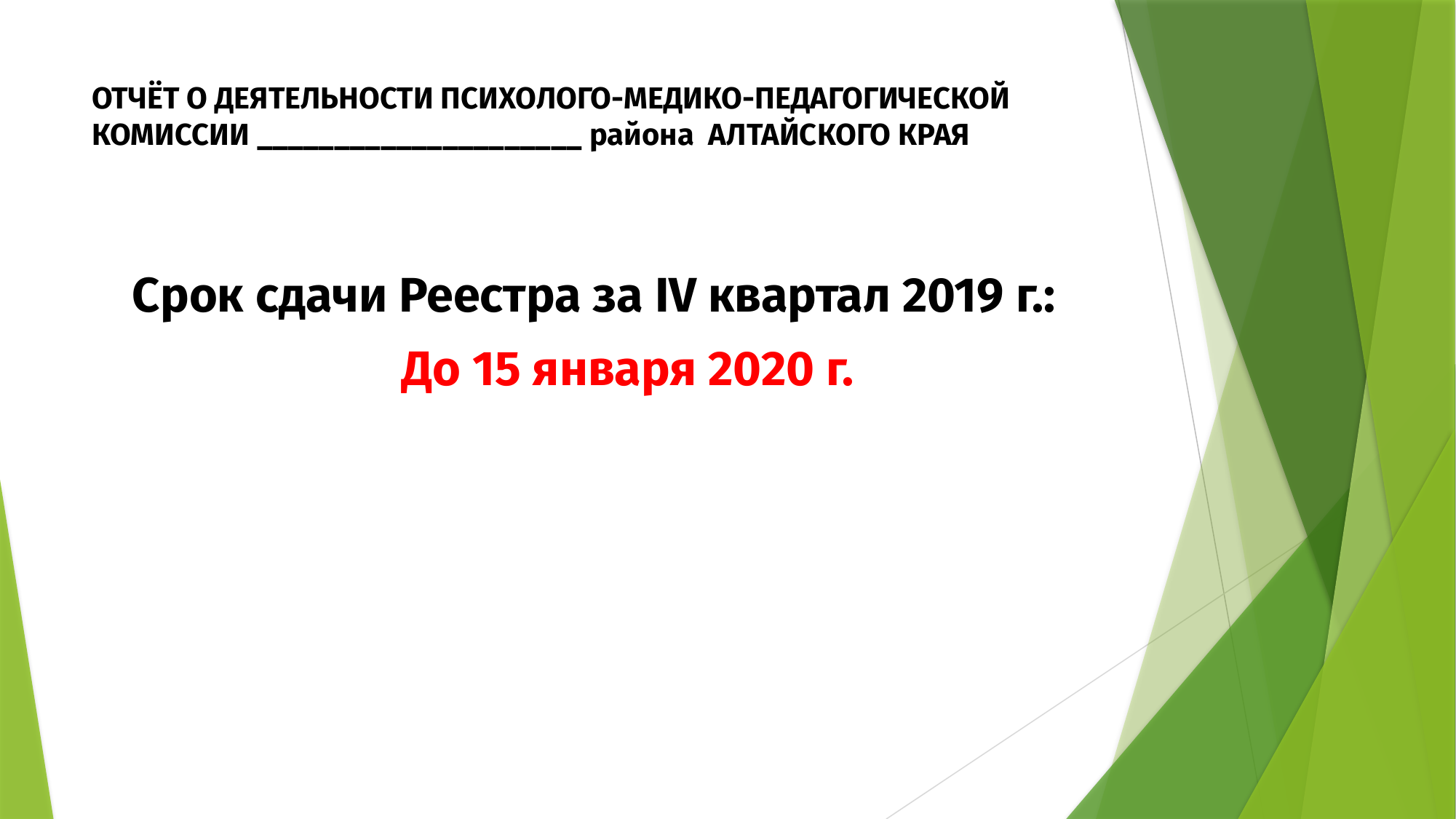

# ОТЧЁТ О ДЕЯТЕЛЬНОСТИ ПСИХОЛОГО-МЕДИКО-ПЕДАГОГИЧЕСКОЙ КОМИССИИ _____________________ района  АЛТАЙСКОГО КРАЯ
Срок сдачи Реестра за IV квартал 2019 г.:
      До 15 января 2020 г.